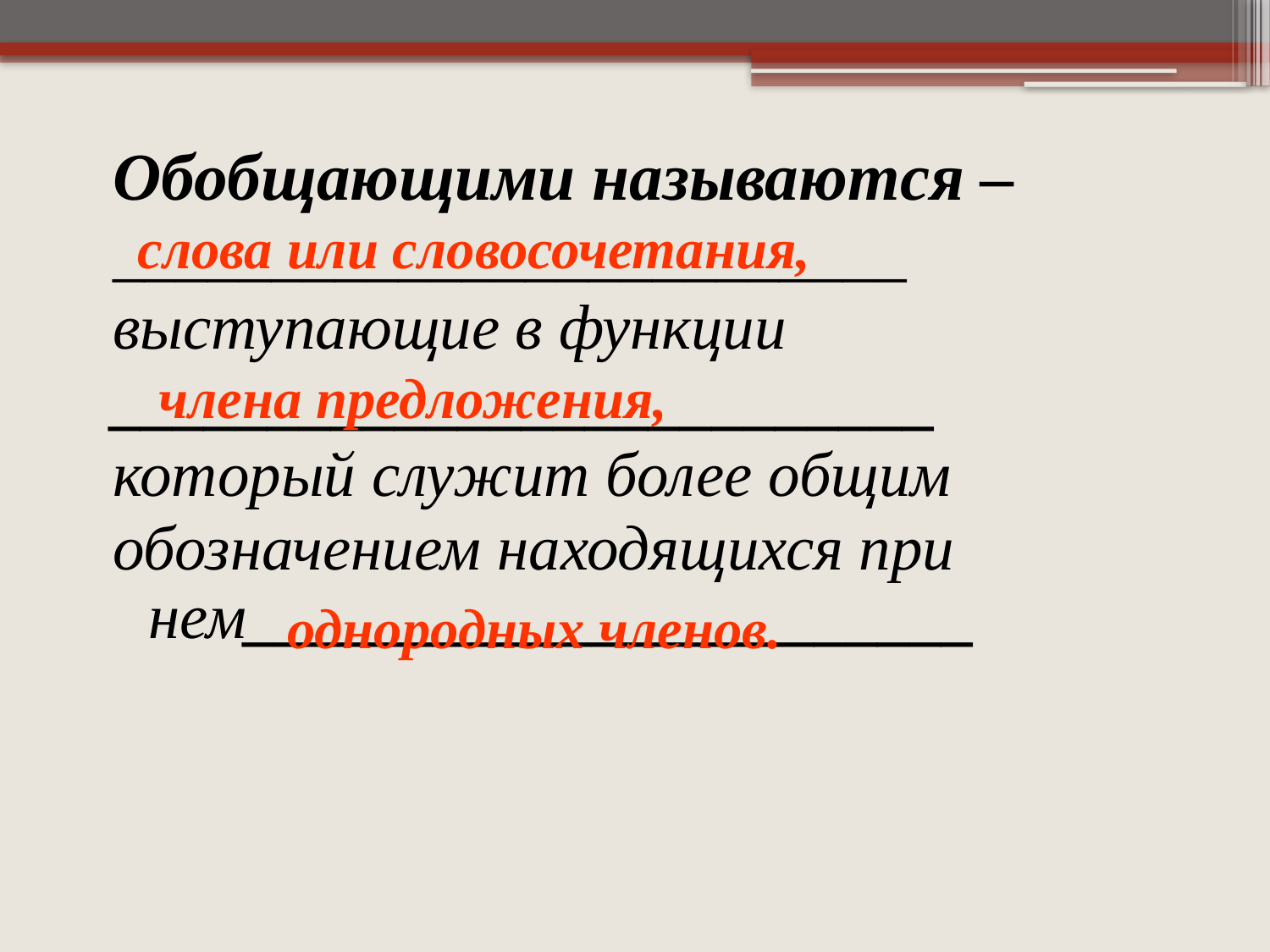

Обобщающими называются –
_________________________
выступающие в функции
__________________________
который служит более общим
обозначением находящихся при нем_______________________
слова или словосочетания,
  члена предложения,
однородных членов.